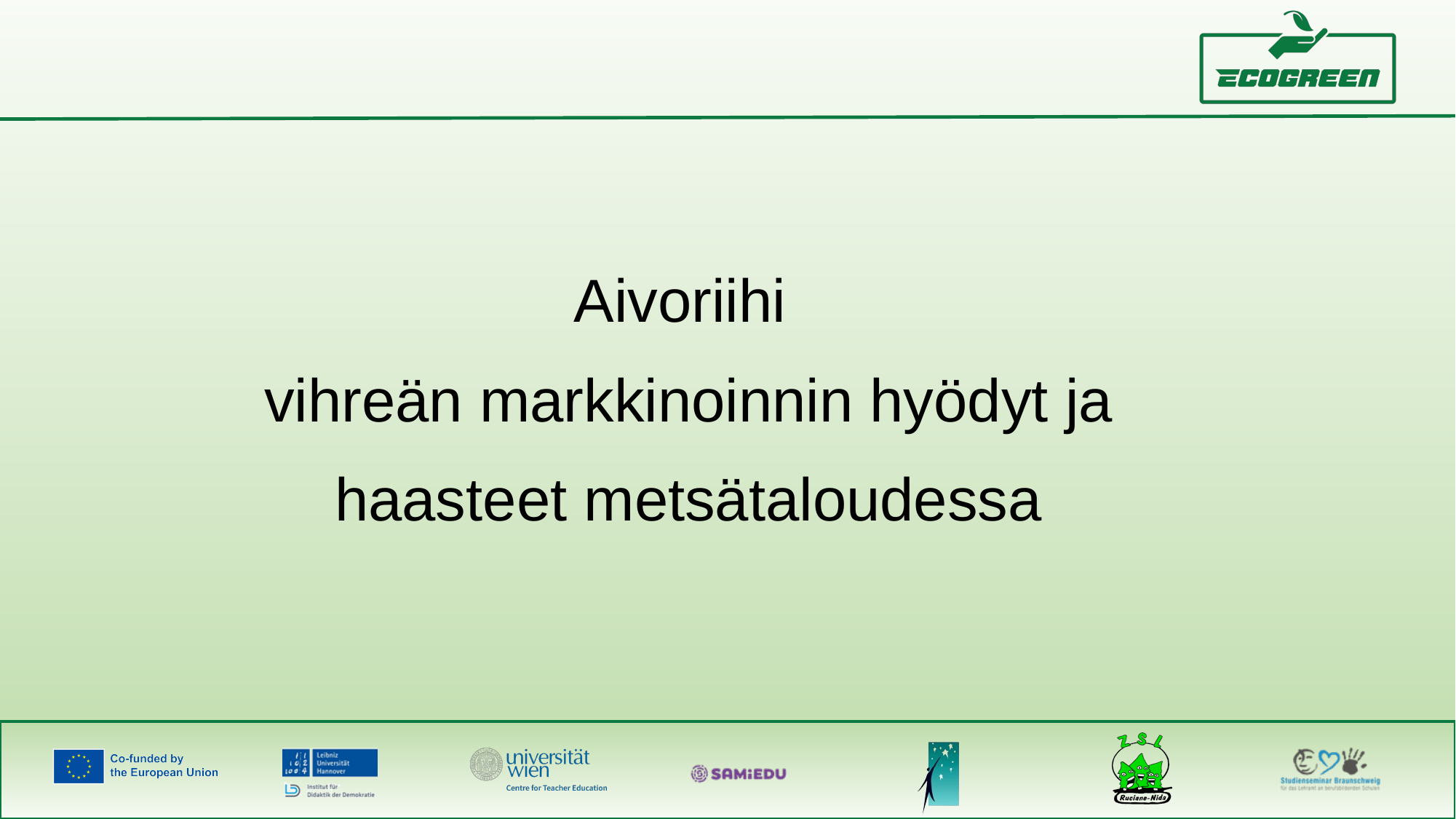

Aivoriihi
vihreän markkinoinnin hyödyt ja haasteet metsätaloudessa